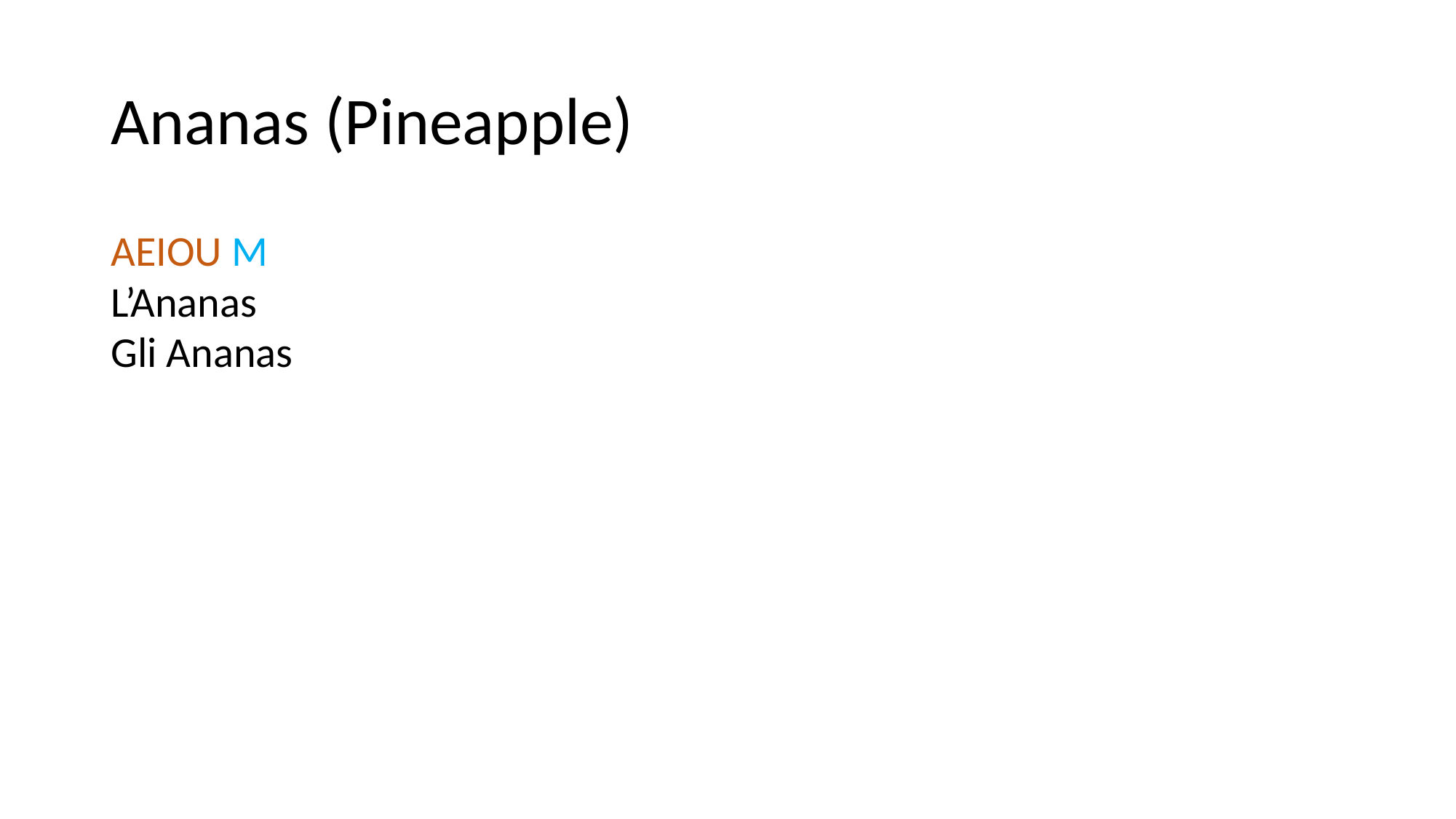

# Ananas (Pineapple)
AEIOU M
L’Ananas
Gli Ananas